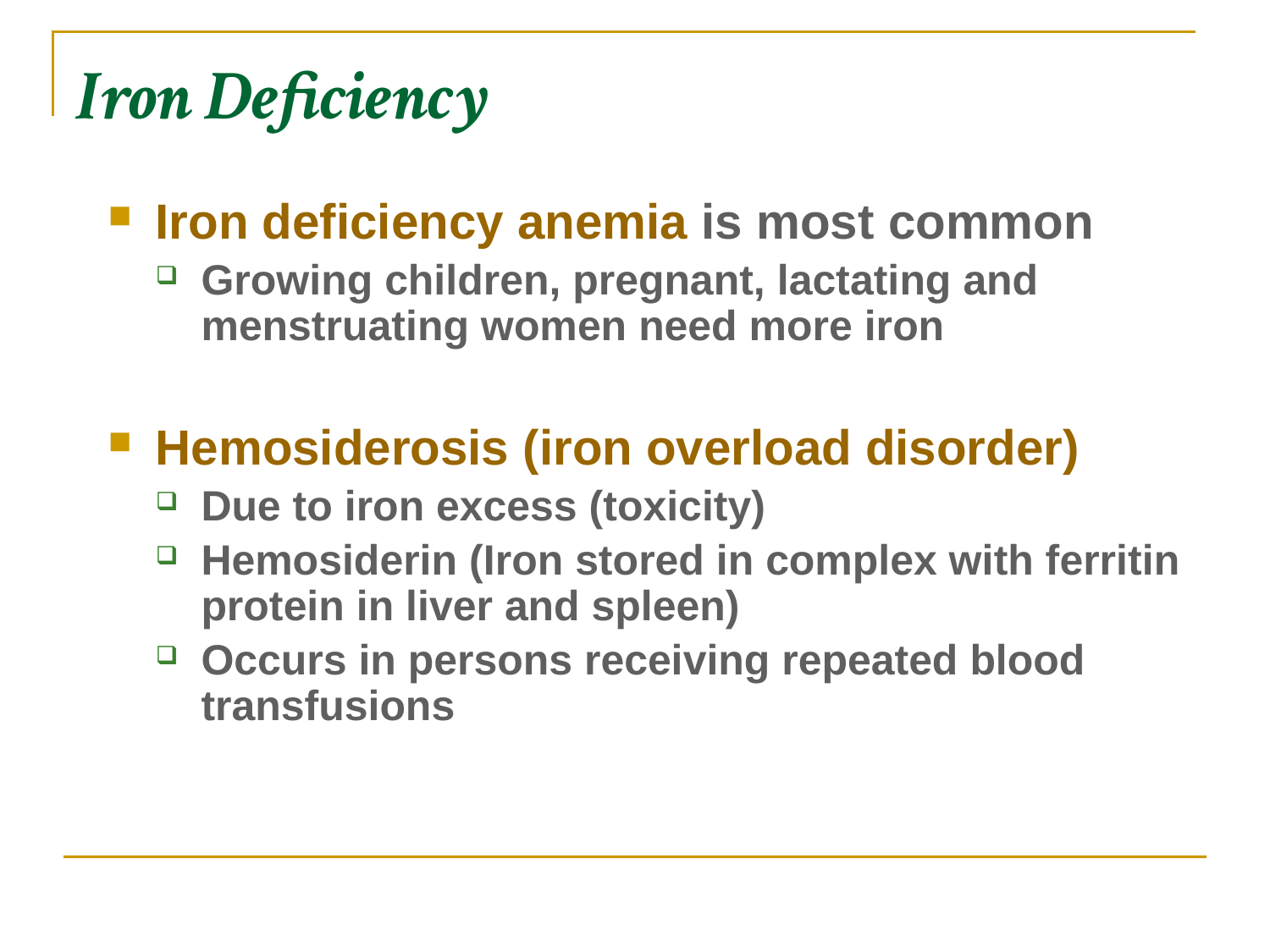

# Iron Deficiency
Iron deficiency anemia is most common
Growing children, pregnant, lactating and menstruating women need more iron

Hemosiderosis (iron overload disorder)
Due to iron excess (toxicity)
Hemosiderin (Iron stored in complex with ferritin protein in liver and spleen)
Occurs in persons receiving repeated blood transfusions